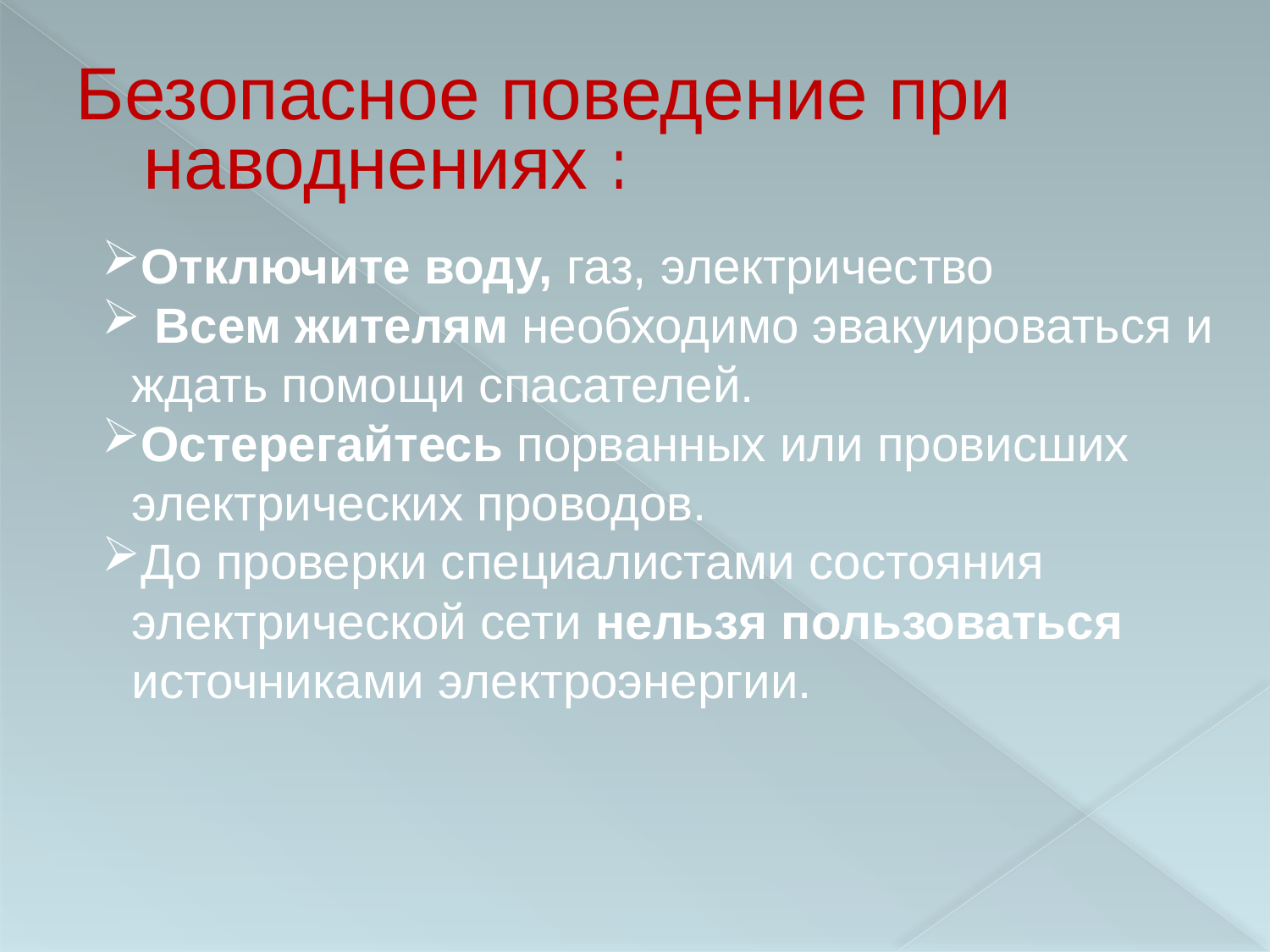

# Безопасное поведение при наводнениях :
Отключите воду, газ, электричество
 Всем жителям необходимо эвакуироваться и ждать помощи спасателей.
Остерегайтесь порванных или провисших электрических проводов.
До проверки специалистами состояния электрической сети нельзя пользоваться источниками электроэнергии.